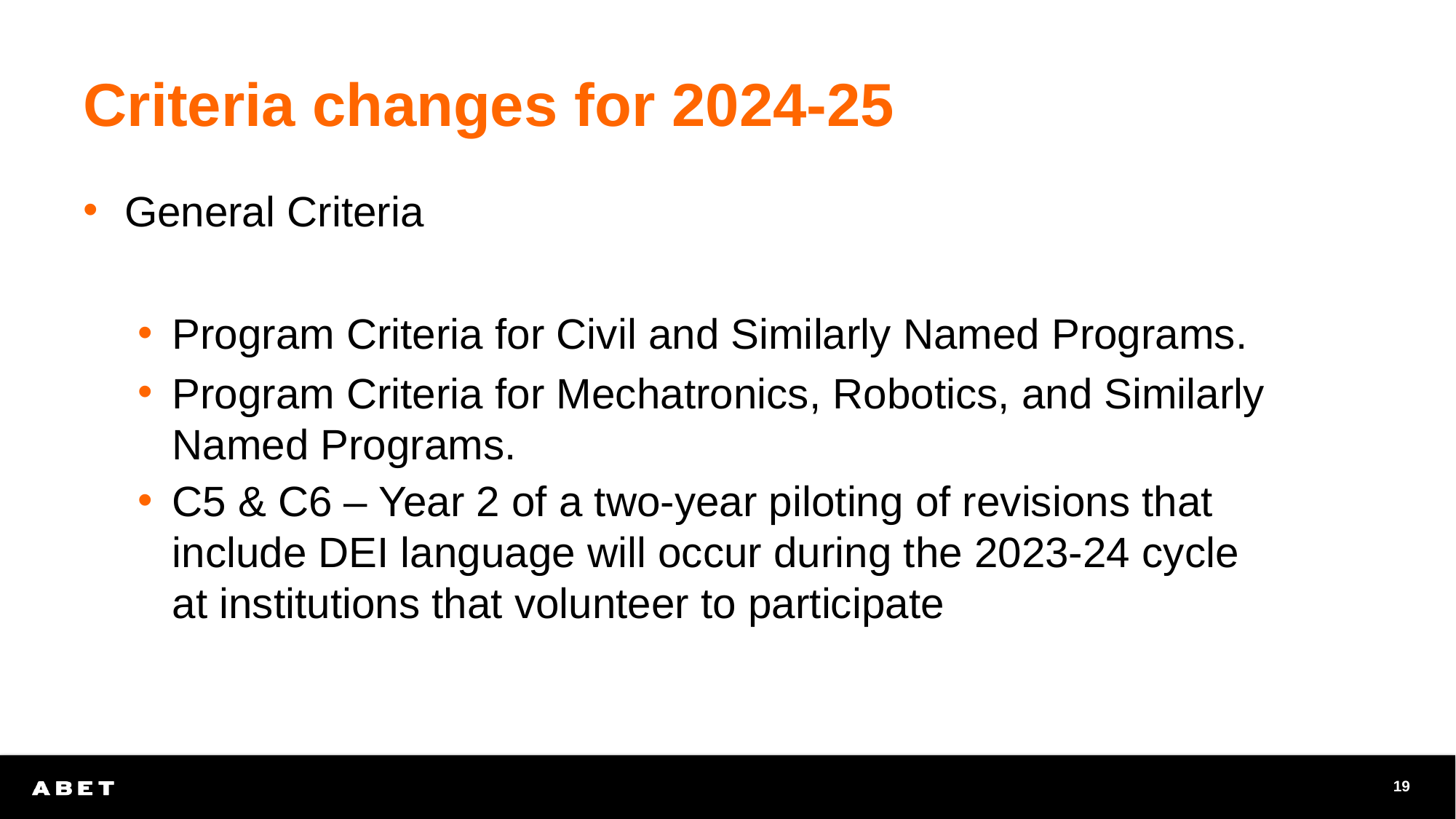

# Criteria changes for 2024-25
General Criteria

Program Criteria for Civil and Similarly Named Programs.
Program Criteria for Mechatronics, Robotics, and Similarly Named Programs.
C5 & C6 – Year 2 of a two-year piloting of revisions that include DEI language will occur during the 2023-24 cycle at institutions that volunteer to participate